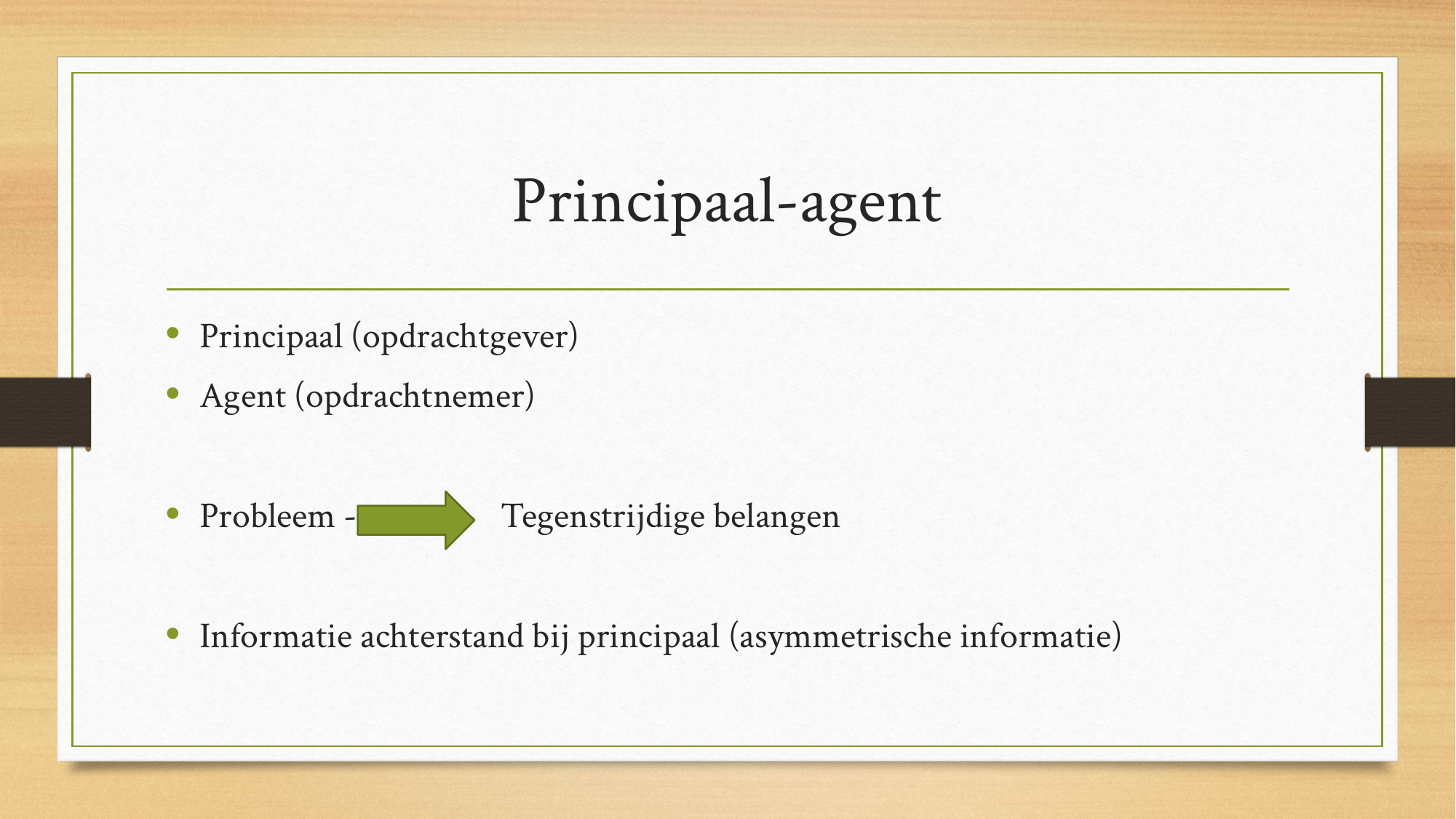

# Principaal-agent
Principaal (opdrachtgever)
Agent (opdrachtnemer)

Probleem ----------   Tegenstrijdige belangen

Informatie achterstand bij principaal (asymmetrische informatie)